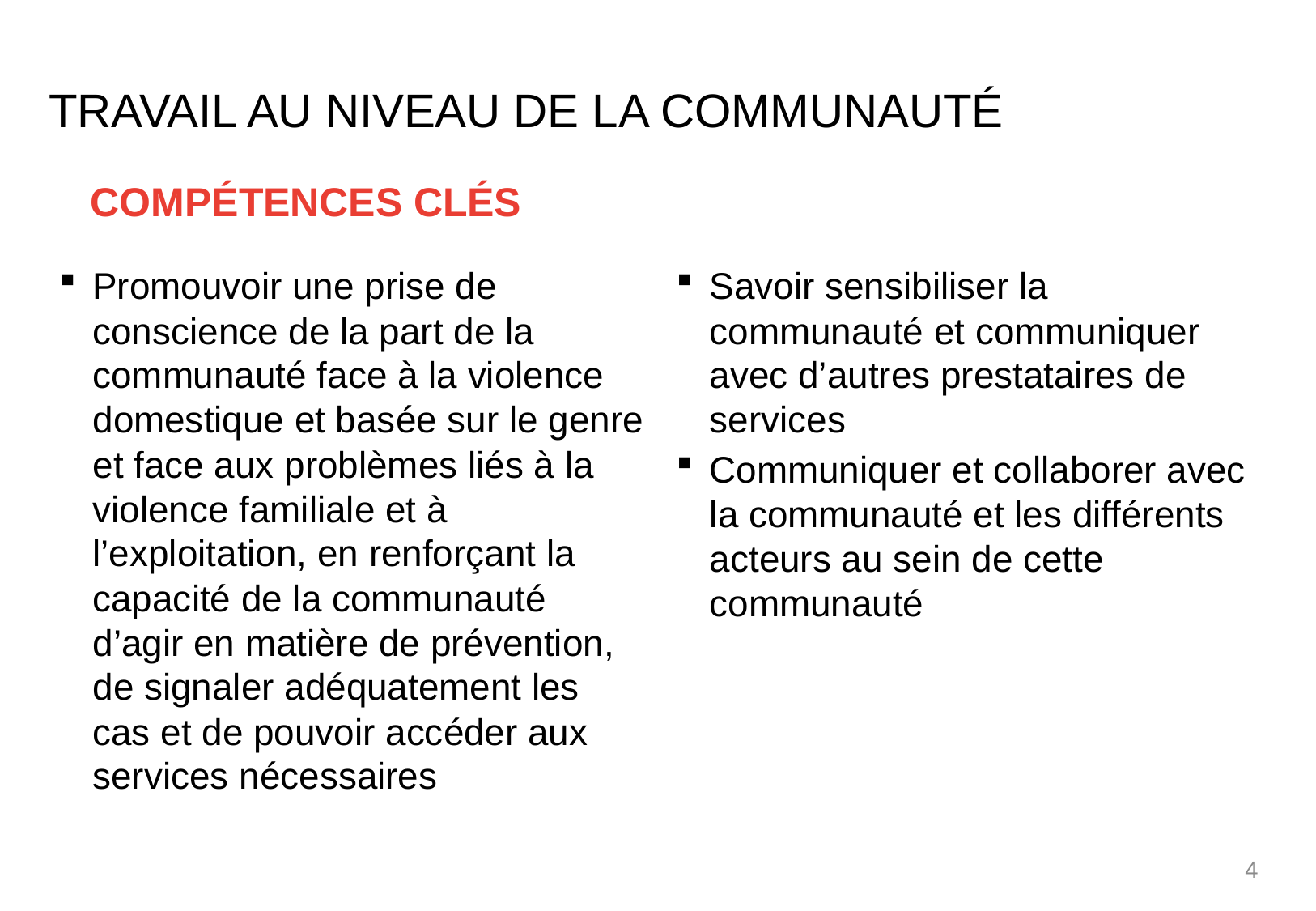

# Travail au niveau de la communauté
COMPÉTENCES CLÉS
Promouvoir une prise de conscience de la part de la communauté face à la violence domestique et basée sur le genre et face aux problèmes liés à la violence familiale et à l’exploitation, en renforçant la capacité de la communauté d’agir en matière de prévention, de signaler adéquatement les cas et de pouvoir accéder aux services nécessaires
Savoir sensibiliser la communauté et communiquer avec d’autres prestataires de services
Communiquer et collaborer avec la communauté et les différents acteurs au sein de cette communauté
4